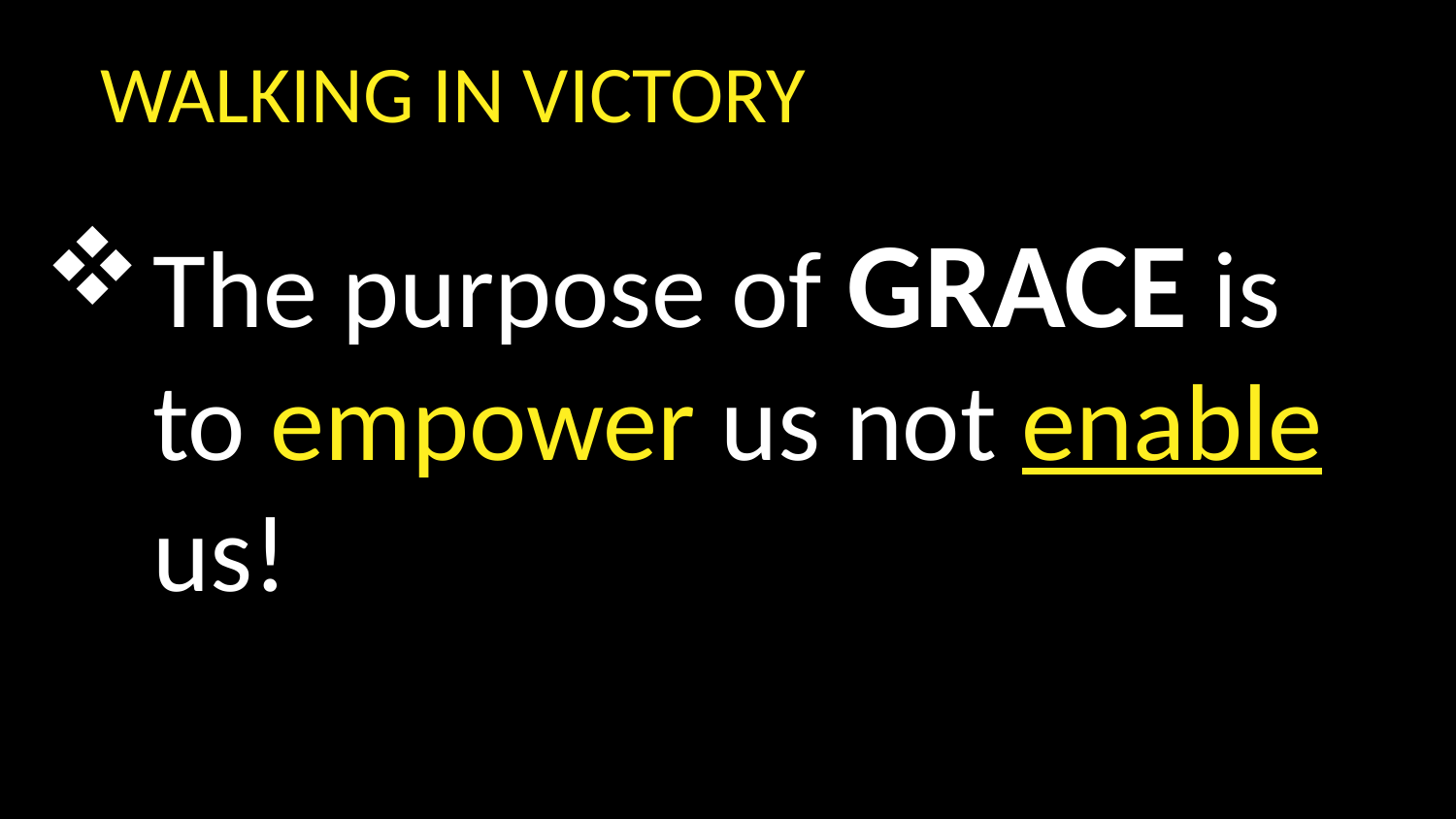

WALKING IN VICTORY
The purpose of GRACE is to empower us not enable us!